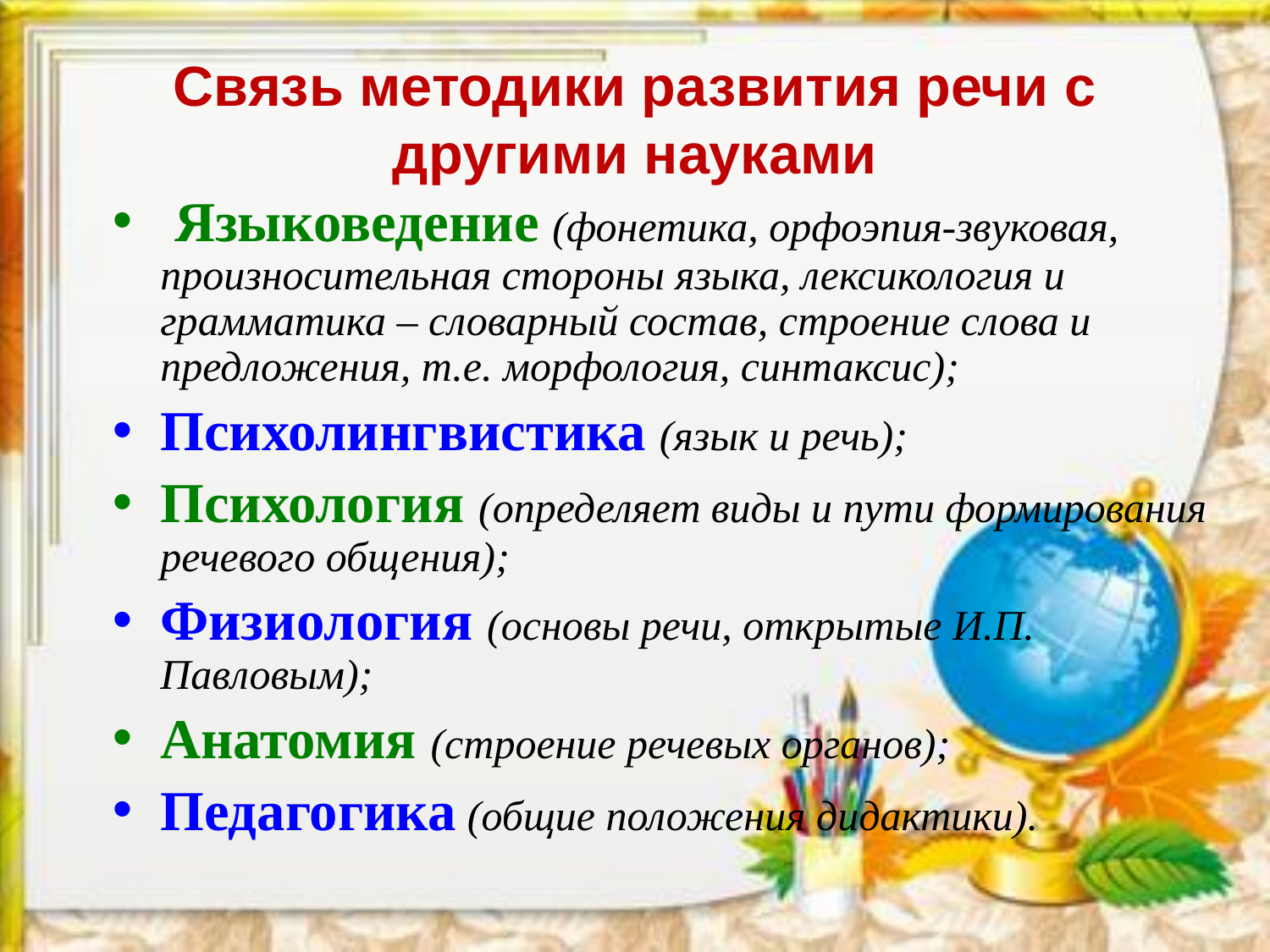

# Связь методики развития речи с другими науками
 Языковедение (фонетика, орфоэпия-звуковая, произносительная стороны языка, лексикология и грамматика – словарный состав, строение слова и предложения, т.е. морфология, синтаксис);
Психолингвистика (язык и речь);
Психология (определяет виды и пути формирования речевого общения);
Физиология (основы речи, открытые И.П. Павловым);
Анатомия (строение речевых органов);
Педагогика (общие положения дидактики).